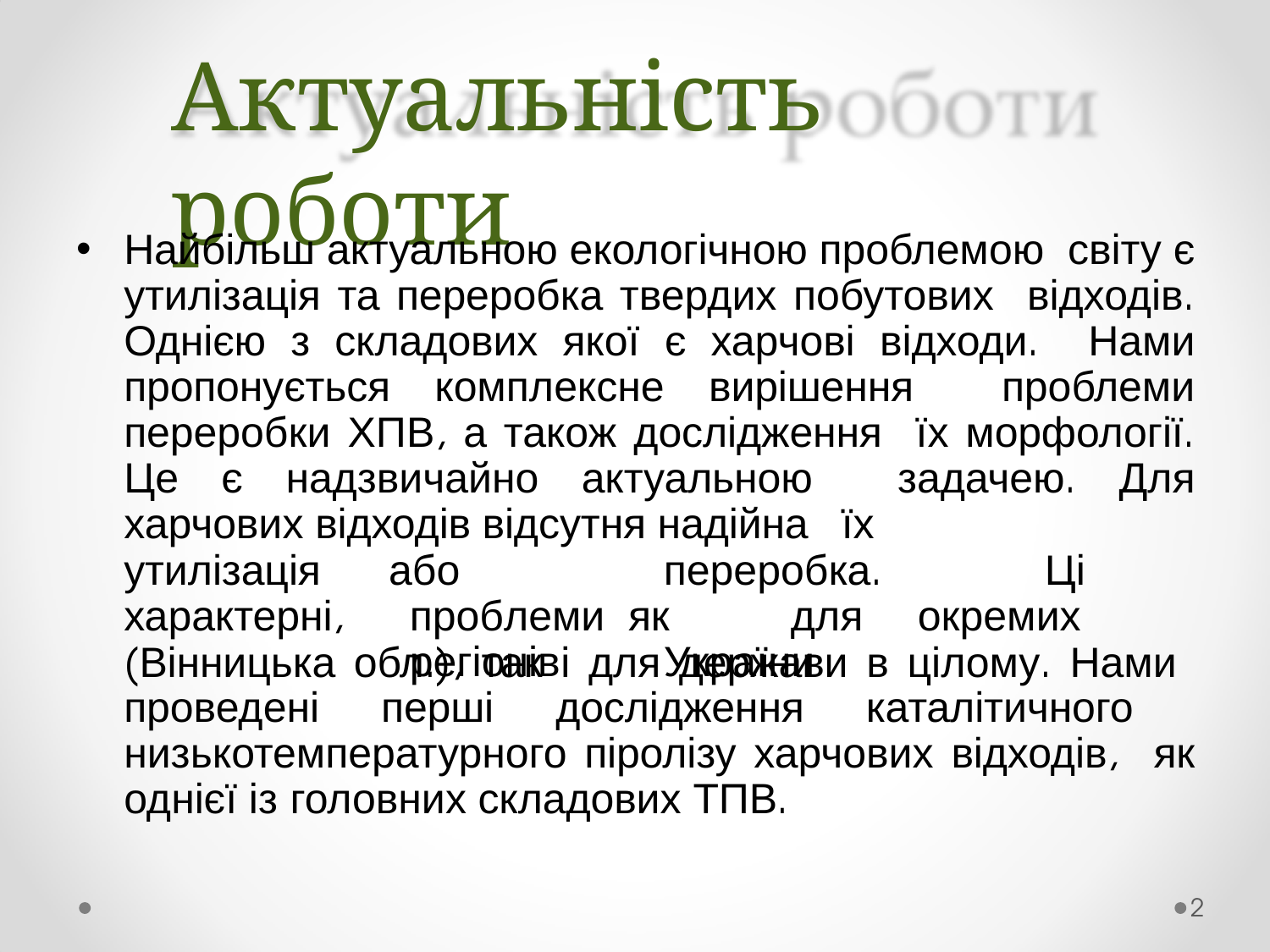

# Актуальність роботи

Найбільш актуальною екологічною проблемою  світу є утилізація та переробка твердих побутових  відходів. Однією з складових якої є харчові відходи.  Нами пропонується комплексне вирішення  проблеми переробки ХПВ, а також дослідження  їх морфології. Це є надзвичайно актуальною  задачею. Для харчових відходів відсутня надійна  їх
утилізація  характерні,
або		переробка.		Ці	проблеми  як	для	окремих	регіонів	України
(Вінницька обл.), так і для держави в цілому. Нами  проведені перші дослідження каталітичного  низькотемпературного піролізу харчових відходів,  як однієї із головних складових ТПВ.
2